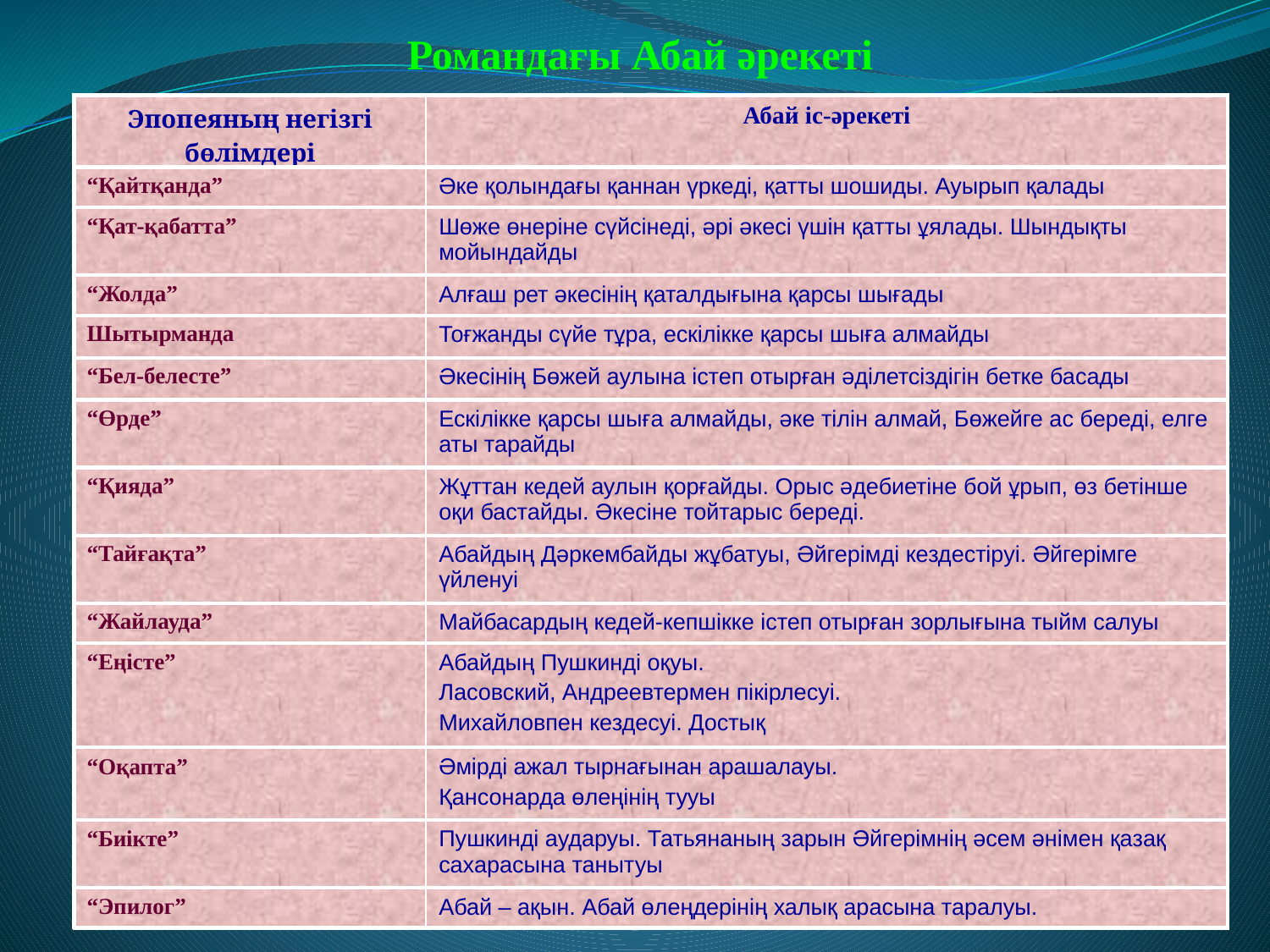

Романдағы Абай әрекеті
| Эпопеяның негізгі бөлімдері | Абай іс-әрекеті |
| --- | --- |
| “Қайтқанда” | Әке қолындағы қаннан үркеді, қатты шошиды. Ауырып қалады |
| “Қат-қабатта” | Шөже өнеріне сүйсінеді, әрі әкесі үшін қатты ұялады. Шындықты мойындайды |
| “Жолда” | Алғаш рет әкесінің қаталдығына қарсы шығады |
| Шытырманда | Тоғжанды сүйе тұра, ескілікке қарсы шыға алмайды |
| “Бел-белесте” | Әкесінің Бөжей аулына істеп отырған әділетсіздігін бетке басады |
| “Өрде” | Ескілікке қарсы шыға алмайды, әке тілін алмай, Бөжейге ас береді, елге аты тарайды |
| “Қияда” | Жұттан кедей аулын қорғайды. Орыс әдебиетіне бой ұрып, өз бетінше оқи бастайды. Әкесіне тойтарыс береді. |
| “Тайғақта” | Абайдың Дәркембайды жұбатуы, Әйгерімді кездестіруі. Әйгерімге үйленуі |
| “Жайлауда” | Майбасардың кедей-кепшікке істеп отырған зорлығына тыйм салуы |
| “Еңісте” | Абайдың Пушкинді оқуы. Ласовский, Андреевтермен пікірлесуі. Михайловпен кездесуі. Достық |
| “Оқапта” | Әмірді ажал тырнағынан арашалауы. Қансонарда өлеңінің тууы |
| “Биікте” | Пушкинді аударуы. Татьянаның зарын Әйгерімнің әсем әнімен қазақ сахарасына танытуы |
| “Эпилог” | Абай – ақын. Абай өлеңдерінің халық арасына таралуы. |